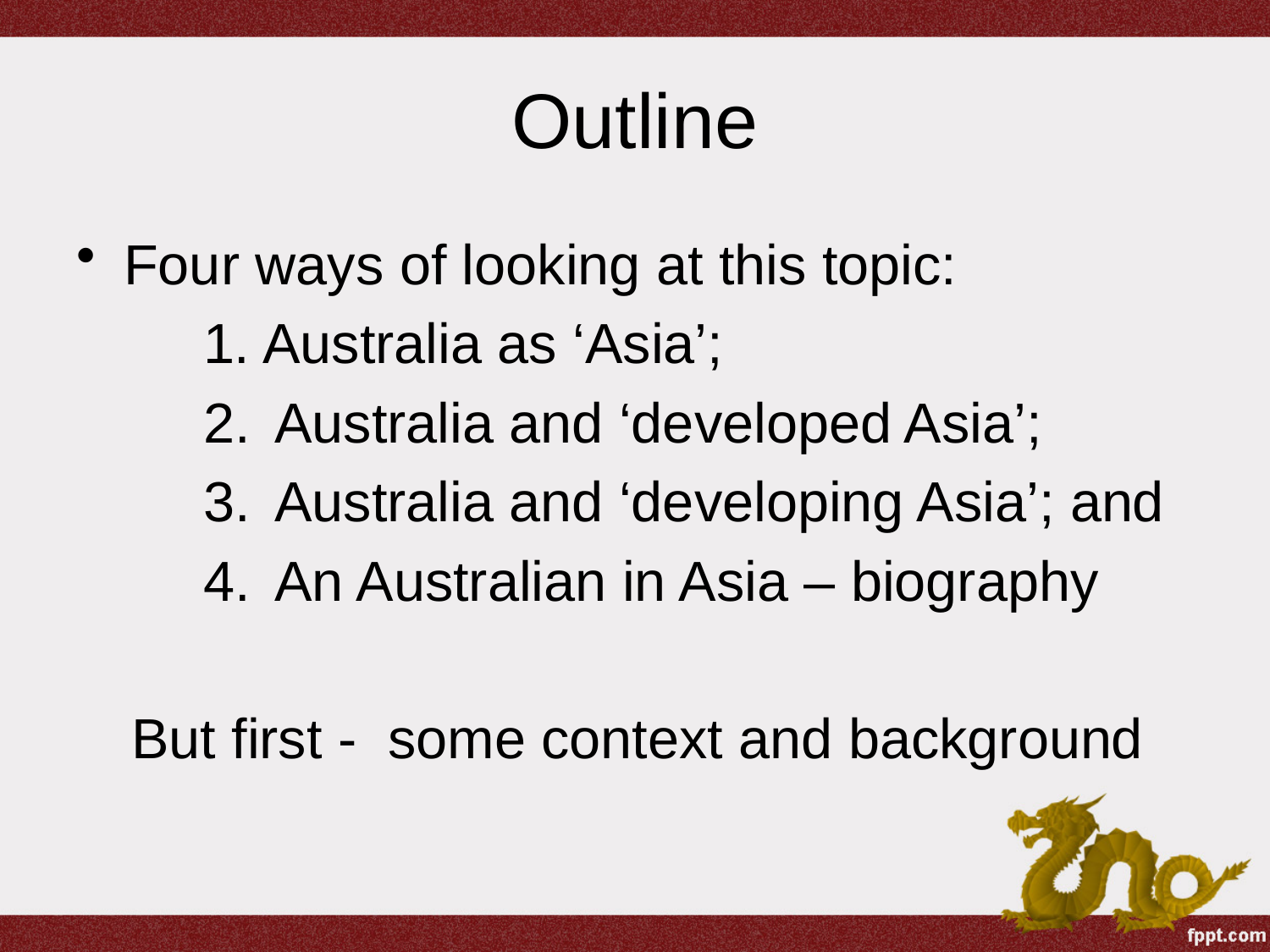

# Outline
Four ways of looking at this topic:
1. Australia as ‘Asia’;
Australia and ‘developed Asia’;
Australia and ‘developing Asia’; and
An Australian in Asia – biography

But first -  some context and background